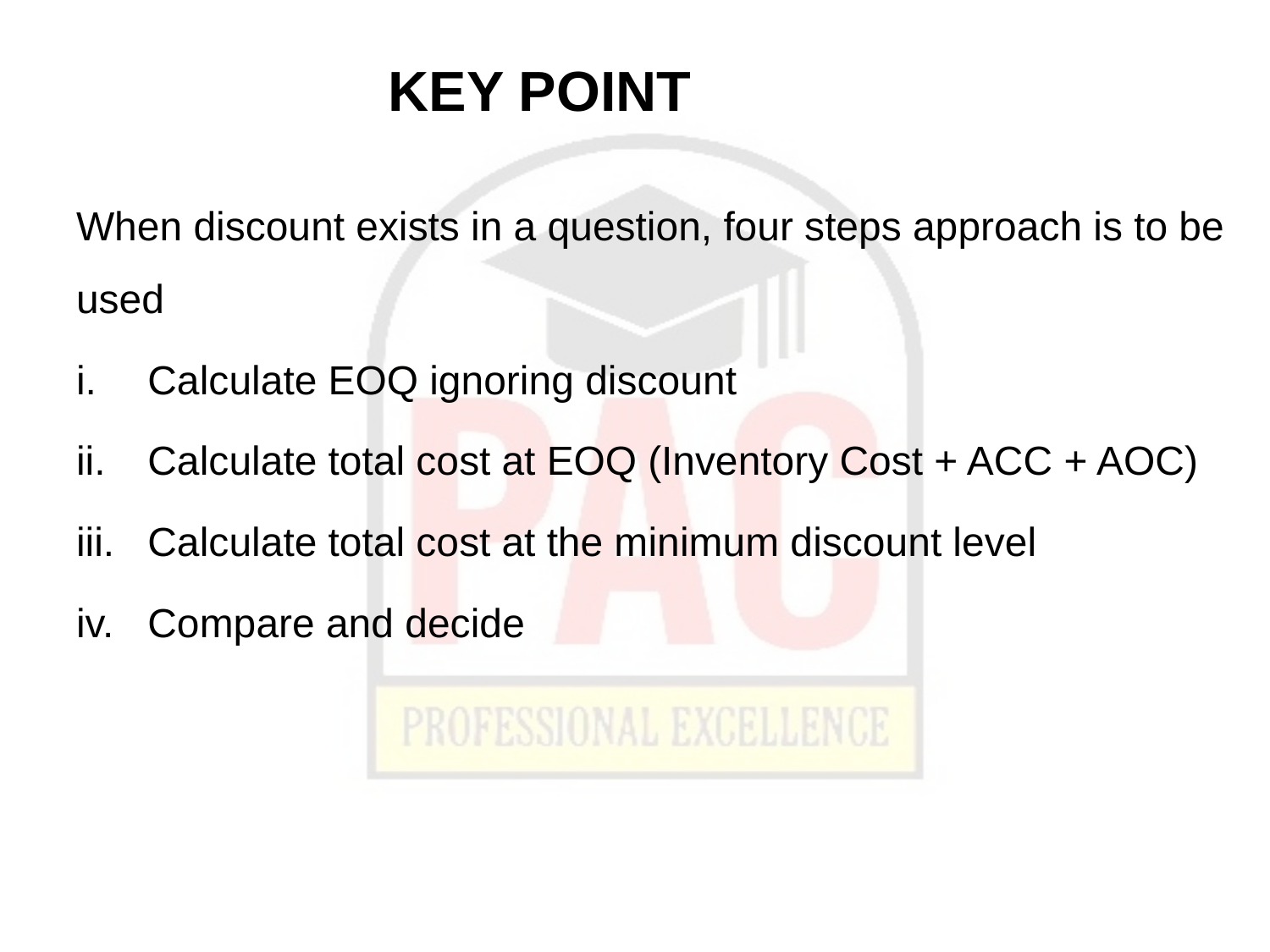

# KEY POINT
When discount exists in a question, four steps approach is to be used
Calculate EOQ ignoring discount
Calculate total cost at EOQ (Inventory Cost + ACC + AOC)
Calculate total cost at the minimum discount level
Compare and decide